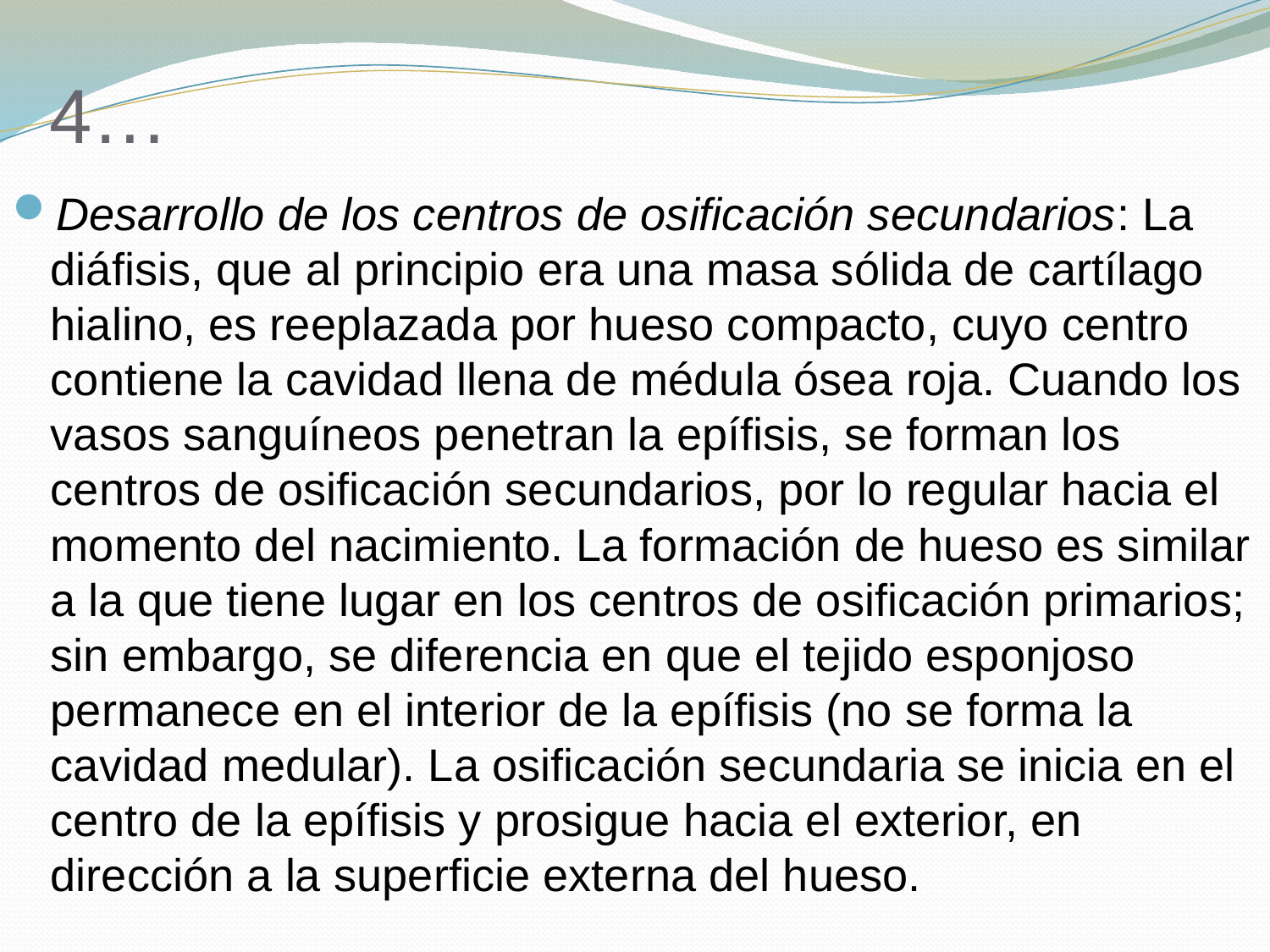

# 4…
Desarrollo de los centros de osificación secundarios: La diáfisis, que al principio era una masa sólida de cartílago hialino, es reeplazada por hueso compacto, cuyo centro contiene la cavidad llena de médula ósea roja. Cuando los vasos sanguíneos penetran la epífisis, se forman los centros de osificación secundarios, por lo regular hacia el momento del nacimiento. La formación de hueso es similar a la que tiene lugar en los centros de osificación primarios; sin embargo, se diferencia en que el tejido esponjoso permanece en el interior de la epífisis (no se forma la cavidad medular). La osificación secundaria se inicia en el centro de la epífisis y prosigue hacia el exterior, en dirección a la superficie externa del hueso.